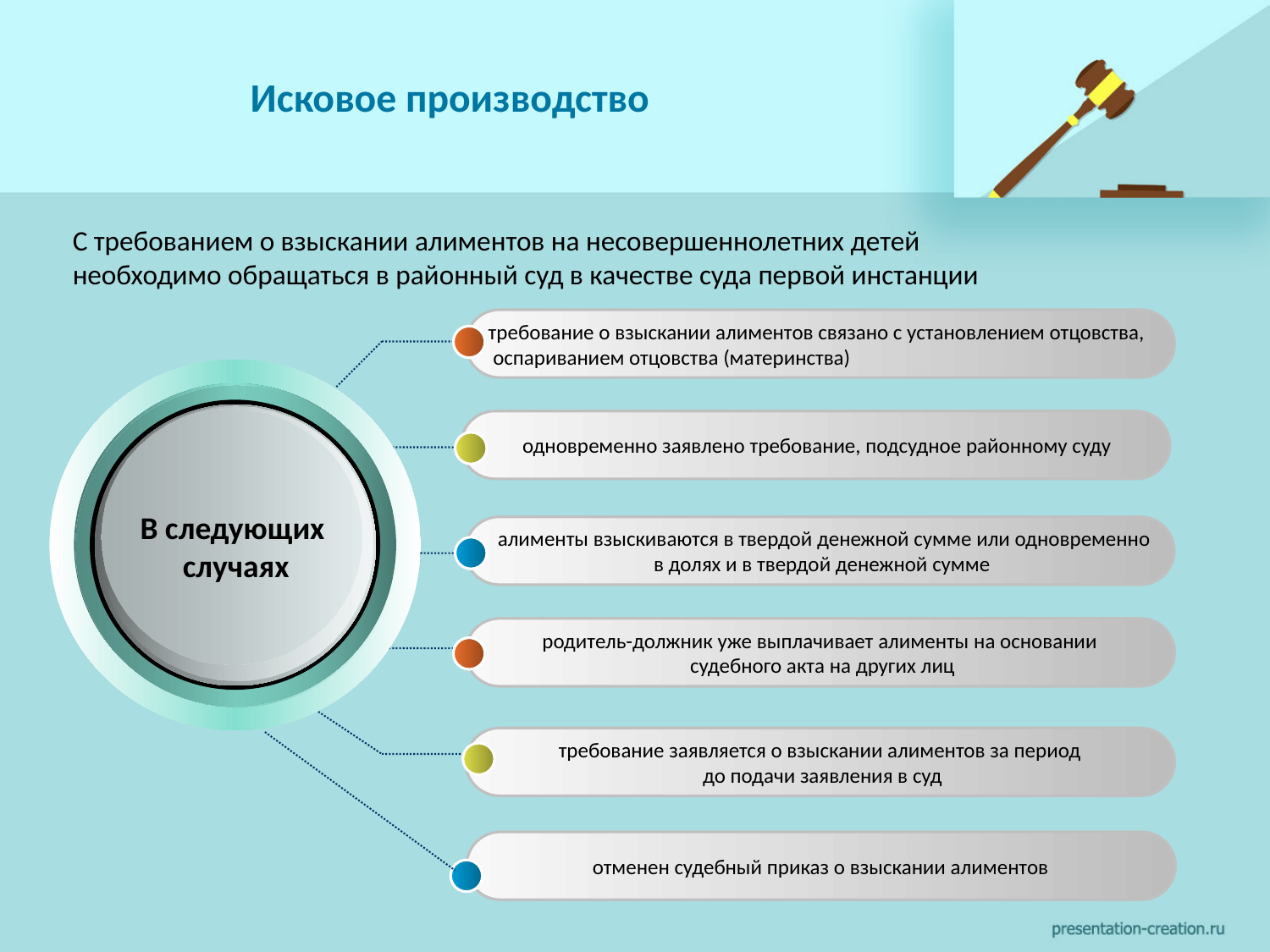

# Исковое производство
С требованием о взыскании алиментов на несовершеннолетних детей необходимо обращаться в районный суд в качестве суда первой инстанции
требование о взыскании алиментов связано с установлением отцовства,
 оспариванием отцовства (материнства)

        одновременно заявлено требование, подсудное районному суду

В следующих
случаях
   алименты взыскиваются в твердой денежной сумме или одновременно
 в долях и в твердой денежной сумме

родитель-должник уже выплачивает алименты на основании
 судебного акта на других лиц

требование заявляется о взыскании алиментов за период
 до подачи заявления в суд

отменен судебный приказ о взыскании алиментов